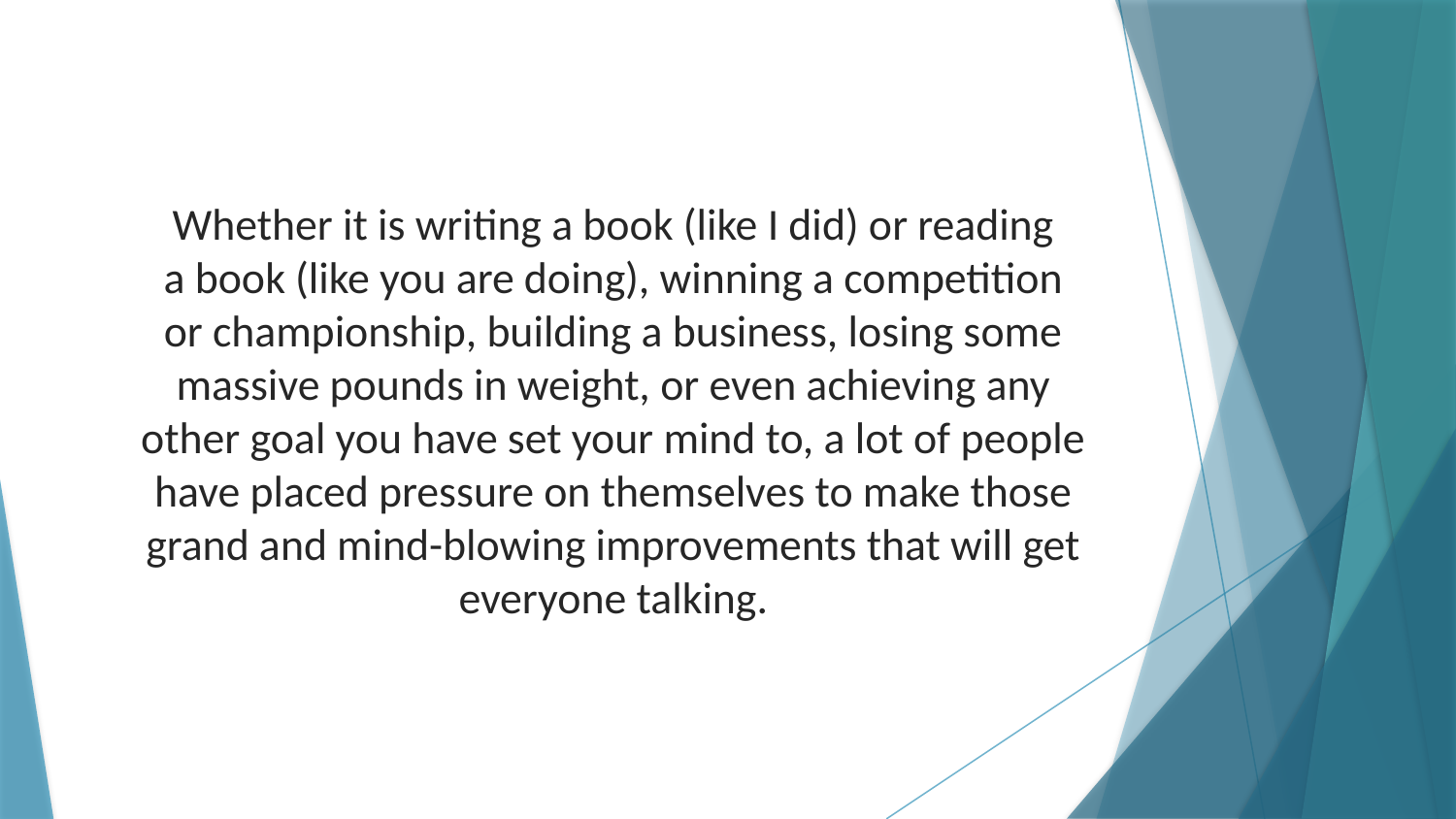

Whether it is writing a book (like I did) or reading
a book (like you are doing), winning a competition
or championship, building a business, losing some massive pounds in weight, or even achieving any other goal you have set your mind to, a lot of people have placed pressure on themselves to make those grand and mind-blowing improvements that will get everyone talking.